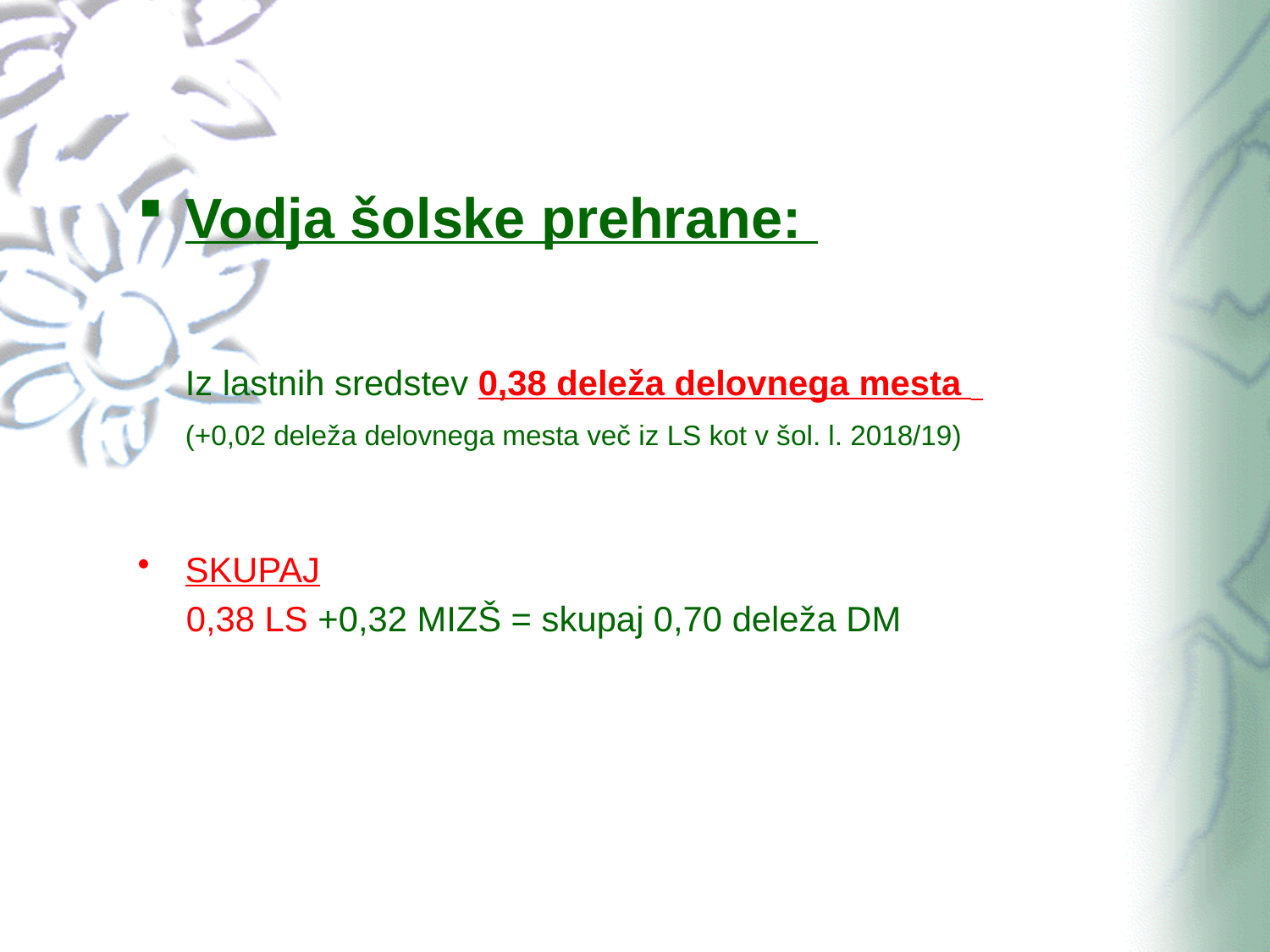

Vodja šolske prehrane:

	Iz lastnih sredstev 0,38 deleža delovnega mesta
	(+0,02 deleža delovnega mesta več iz LS kot v šol. l. 2018/19)

SKUPAJ
     0,38 LS +0,32 MIZŠ = skupaj 0,70 deleža DM